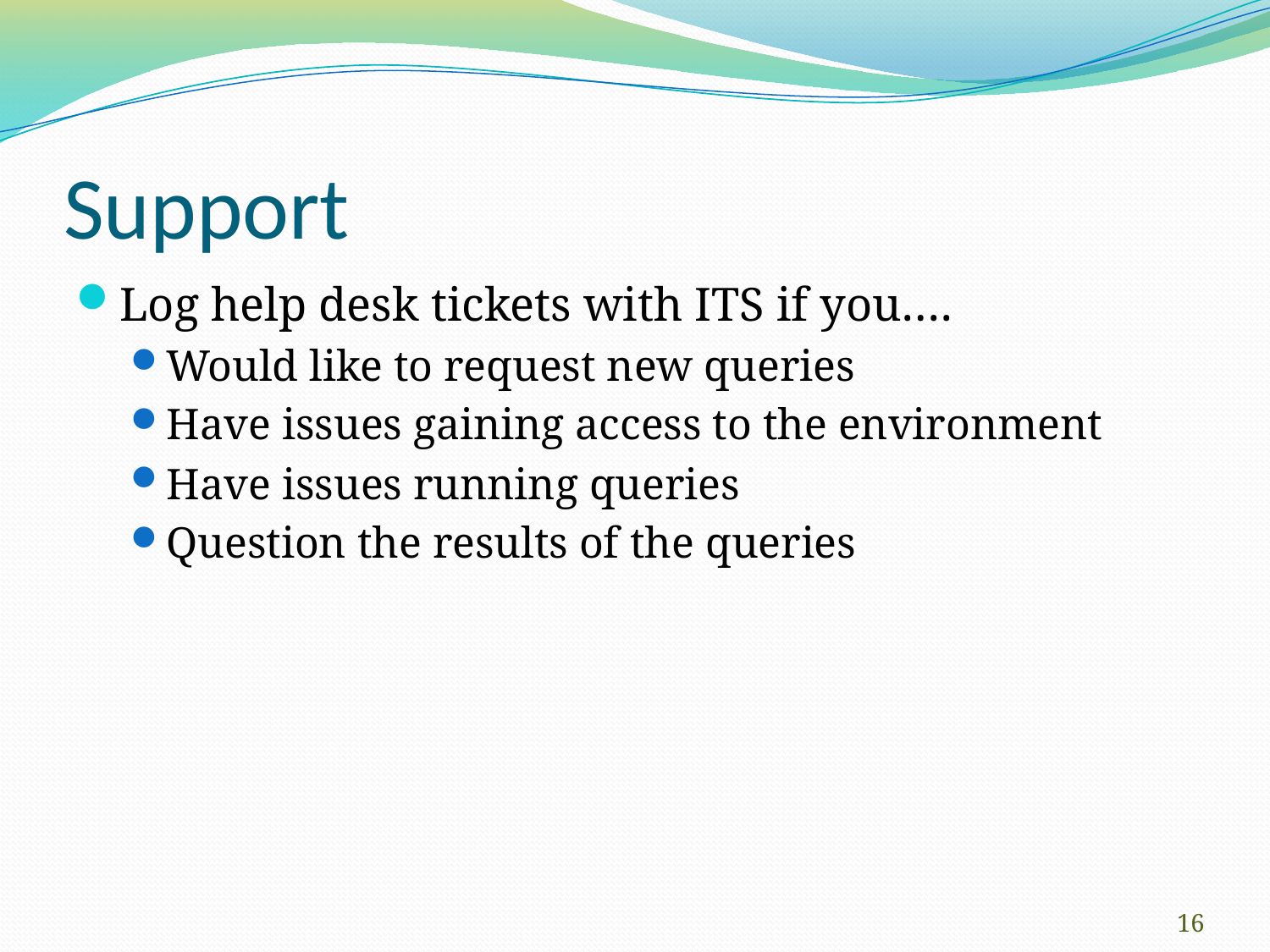

# Support
Log help desk tickets with ITS if you….
Would like to request new queries
Have issues gaining access to the environment
Have issues running queries
Question the results of the queries

16